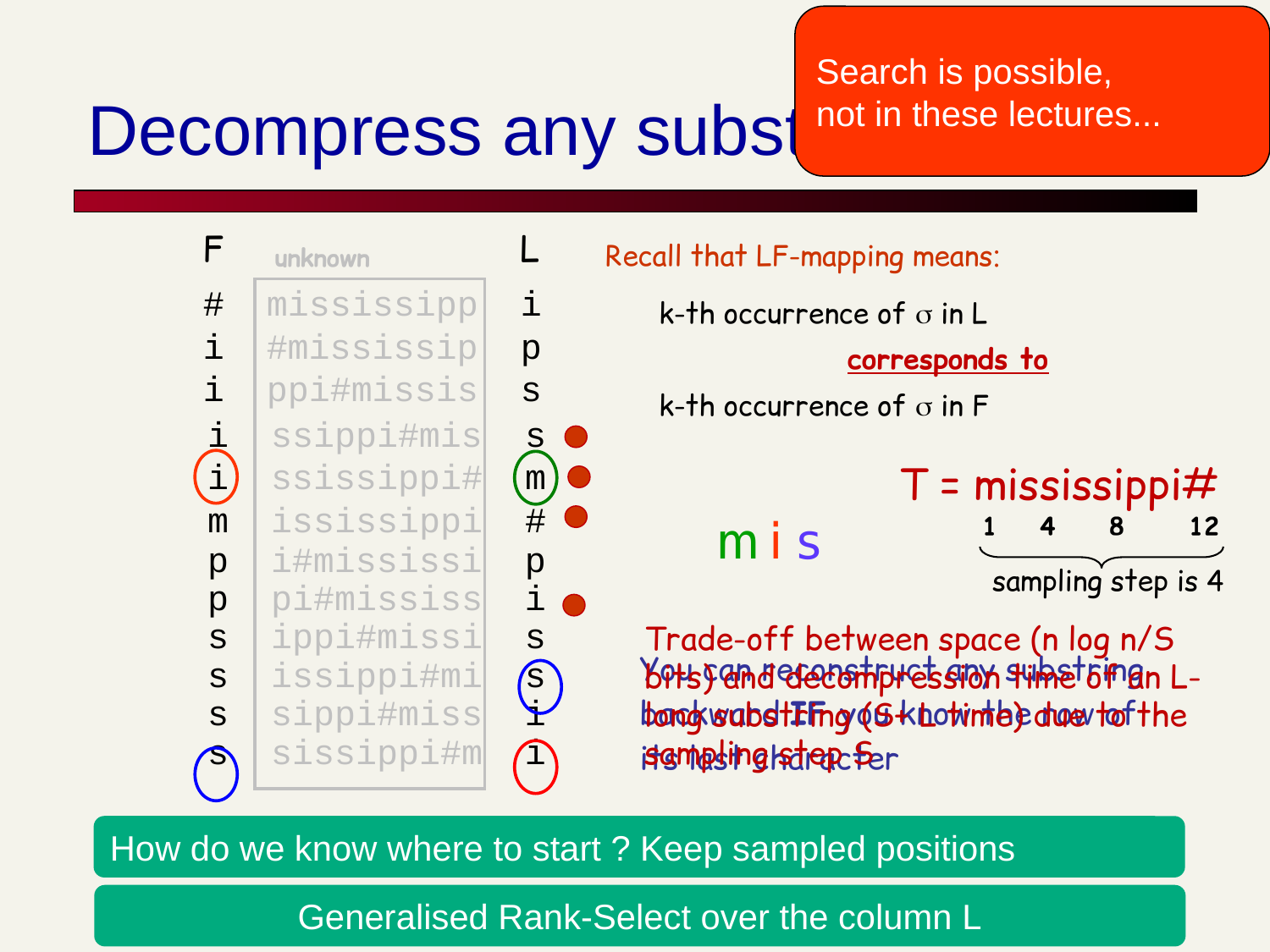

Search is possible,
not in these lectures...
# Decompress any substring
F
L
Recall that LF-mapping means:
k-th occurrence of σ in L
corresponds to
k-th occurrence of σ in F
unknown
#  mississipp  i

i  #mississip  p
i  ppi#missis  s
i  ssippi#mis  s
i  ssissippi#  m
m  ississippi  #
p  i#mississi  p
p  pi#mississ  i
s  ippi#missi  s
s  issippi#mi  s
s  sippi#miss  i
s  sissippi#m  i

T = mississippi#

1    4     8      12

sampling step is 4

m
s

i

Trade-off between space (n log n/S bits) and decompression time of an L-long substring (S+ L time) due to the sampling step S
You can reconstruct any substring
backward IF you know the row of
its last character

How do we know where to start ? Keep sampled positions
Generalised Rank-Select over the column L